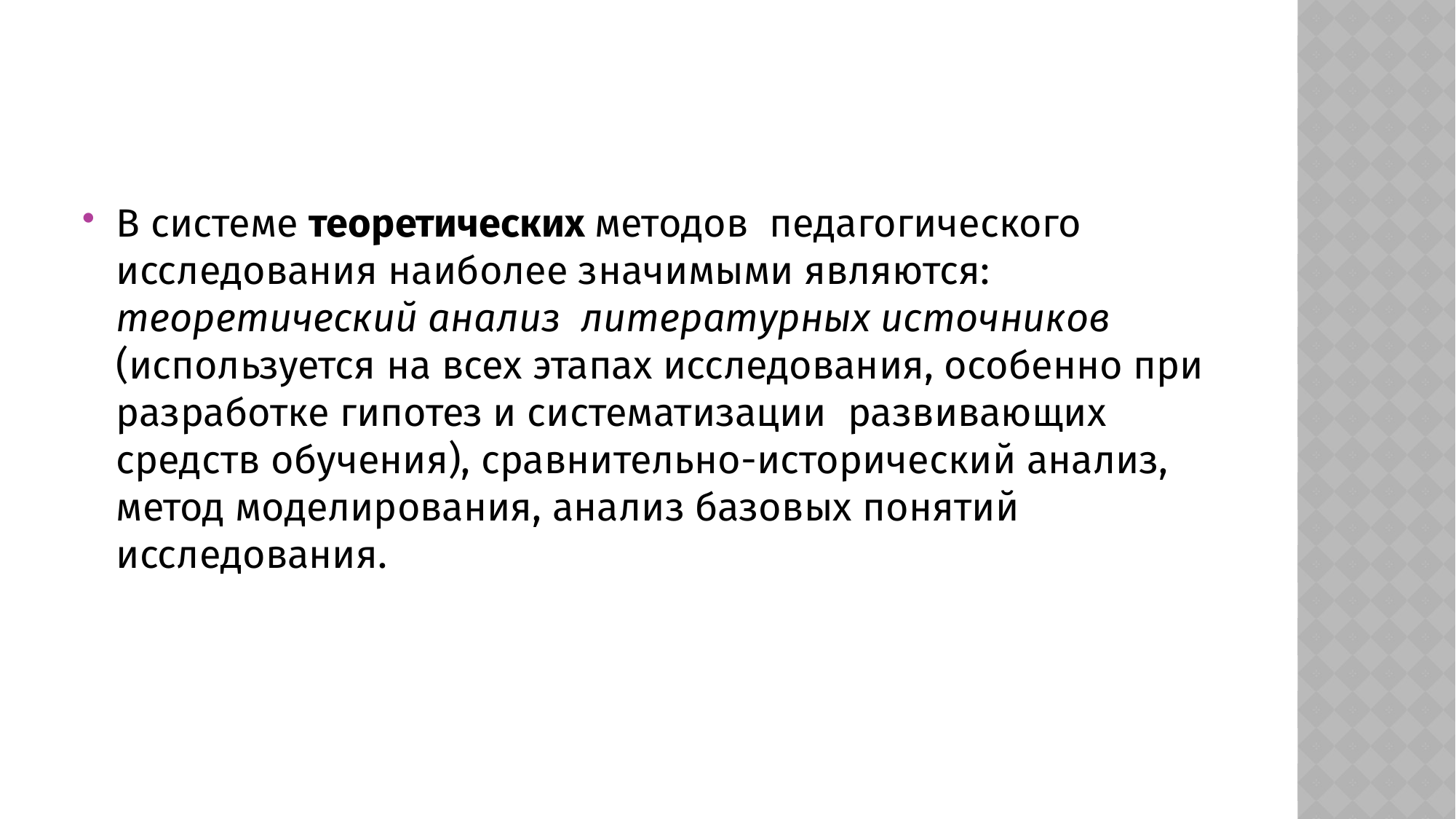

#
В системе теоретических методов  педагогического исследования наиболее значимыми являются: теоретический анализ  литературных источников (используется на всех этапах исследования, особенно при разработке гипотез и систематизации  развивающих средств обучения), сравнительно-исторический анализ, метод моделирования, анализ базовых понятий исследования.